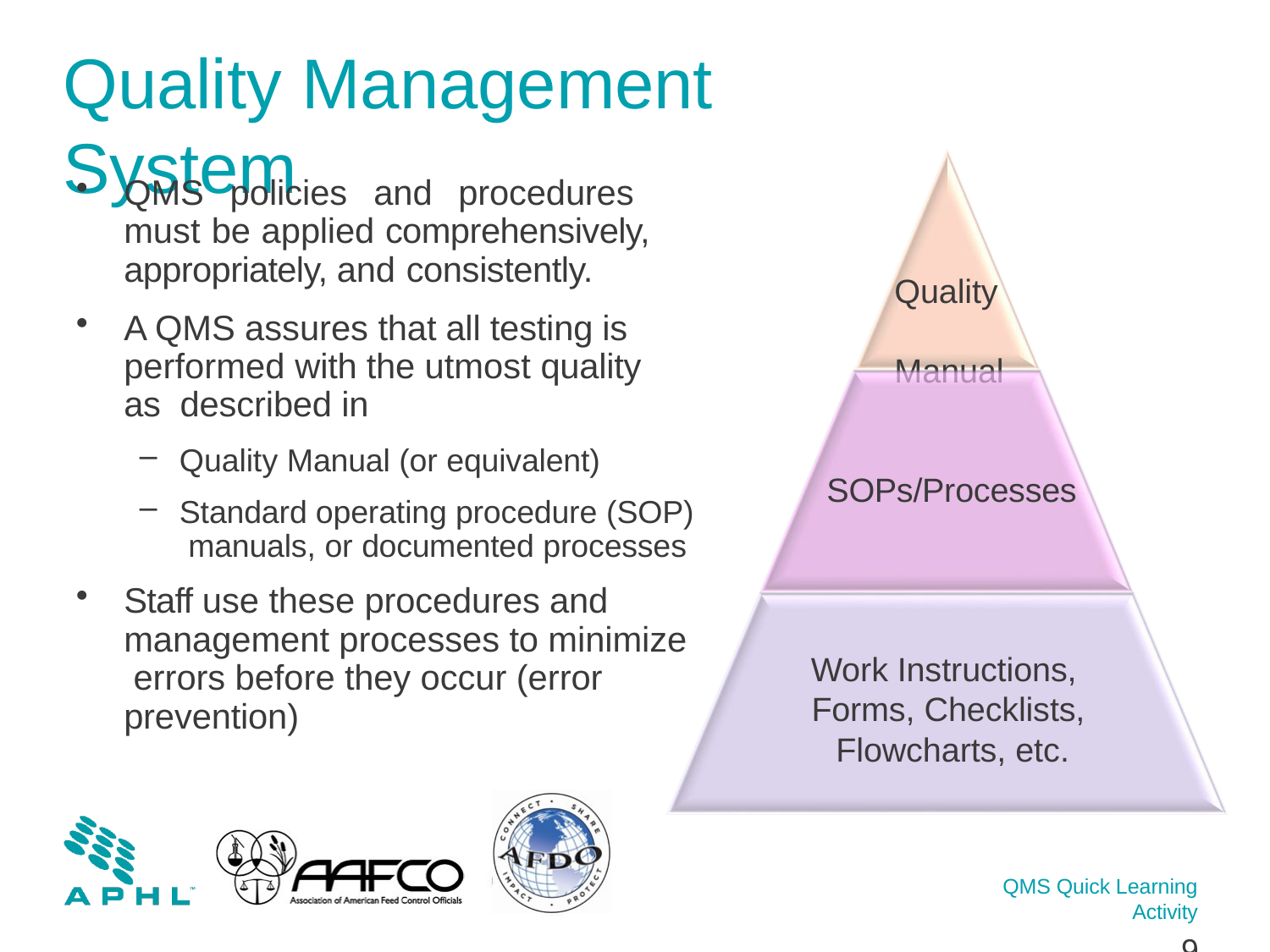

# Quality Management System

QMS policies and procedures  must be applied comprehensively,  appropriately, and consistently.
A QMS assures that all testing is  performed with the utmost quality as  described in
Quality  Manual

Quality Manual (or equivalent)
Standard operating procedure (SOP)  manuals, or documented processes
SOPs/Processes
Staff use these procedures and  management processes to minimize  errors before they occur (error  prevention)

Work Instructions,  Forms, Checklists,  Flowcharts, etc.

QMS Quick Learning Activity
9